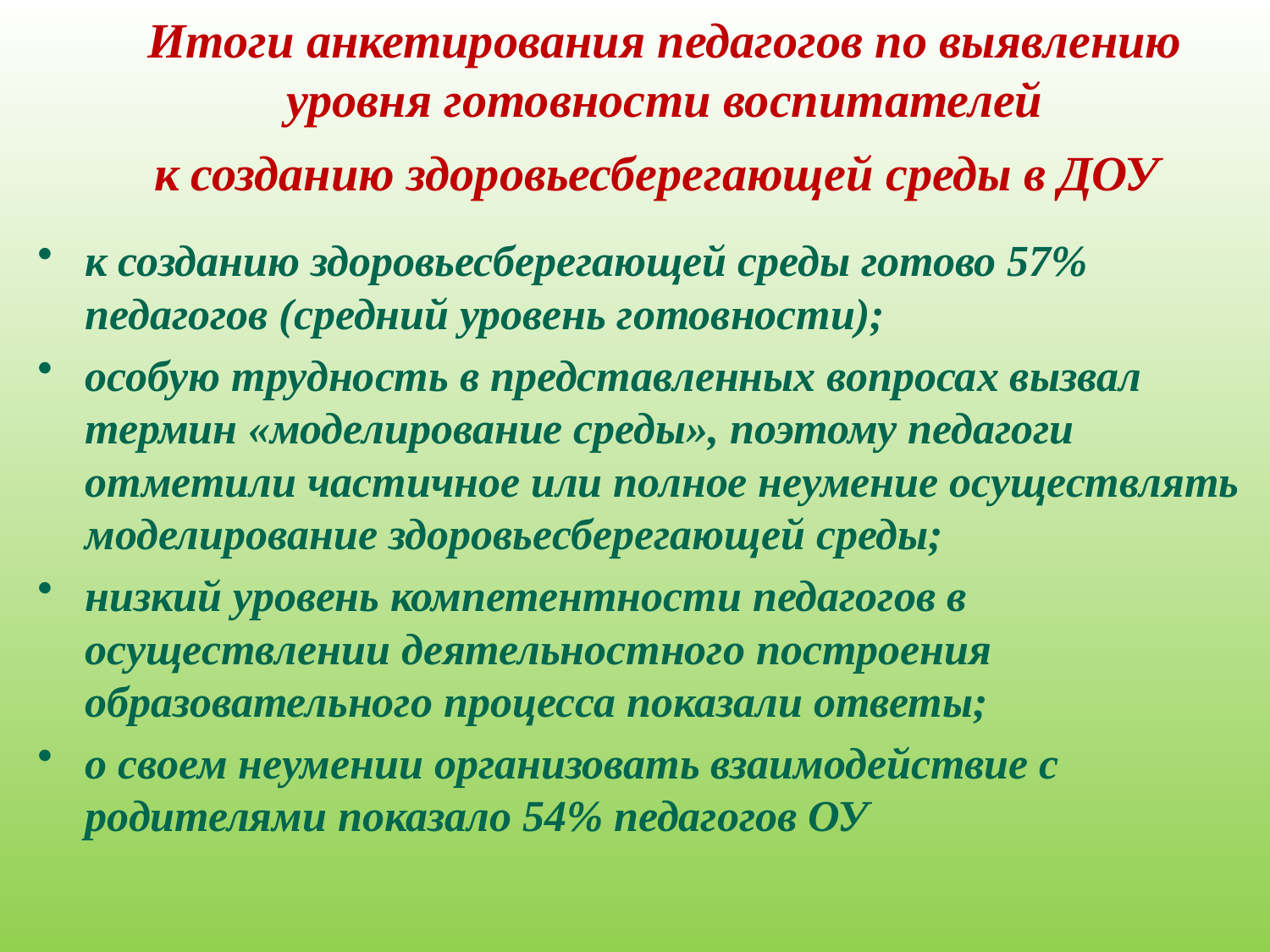

# Итоги анкетирования педагогов по выявлению уровня готовности воспитателей к созданию здоровьесберегающей среды в ДОУ
к созданию здоровьесберегающей среды готово 57% педагогов (средний уровень готовности);
особую трудность в представленных вопросах вызвал термин «моделирование среды», поэтому педагоги отметили частичное или полное неумение осуществлять моделирование здоровьесберегающей среды;
низкий уровень компетентности педагогов в осуществлении деятельностного построения образовательного процесса показали ответы;
о своем неумении организовать взаимодействие с родителями показало 54% педагогов ОУ